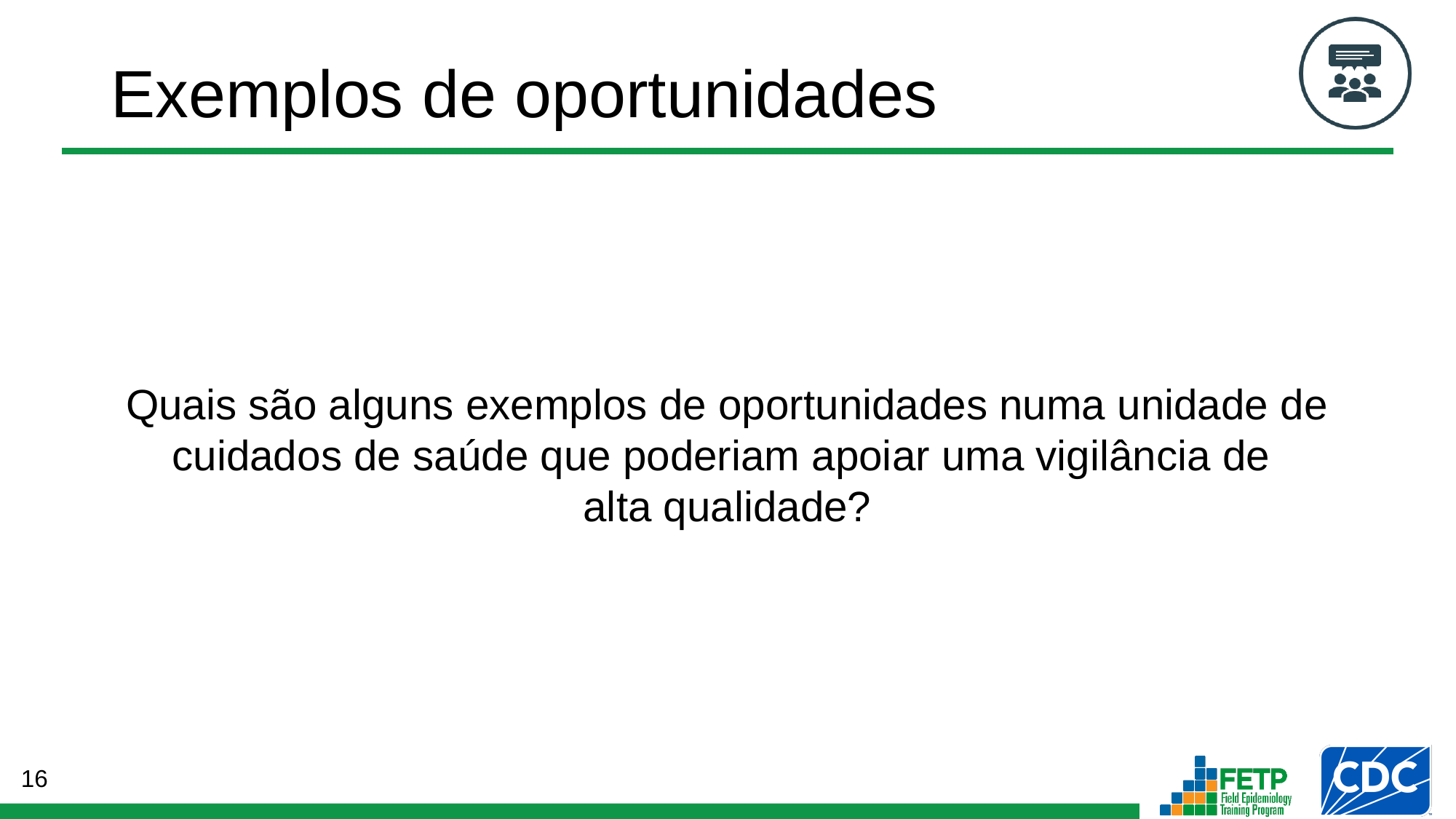

# Exemplos de oportunidades
Quais são alguns exemplos de oportunidades numa unidade de cuidados de saúde que poderiam apoiar uma vigilância de
alta qualidade?